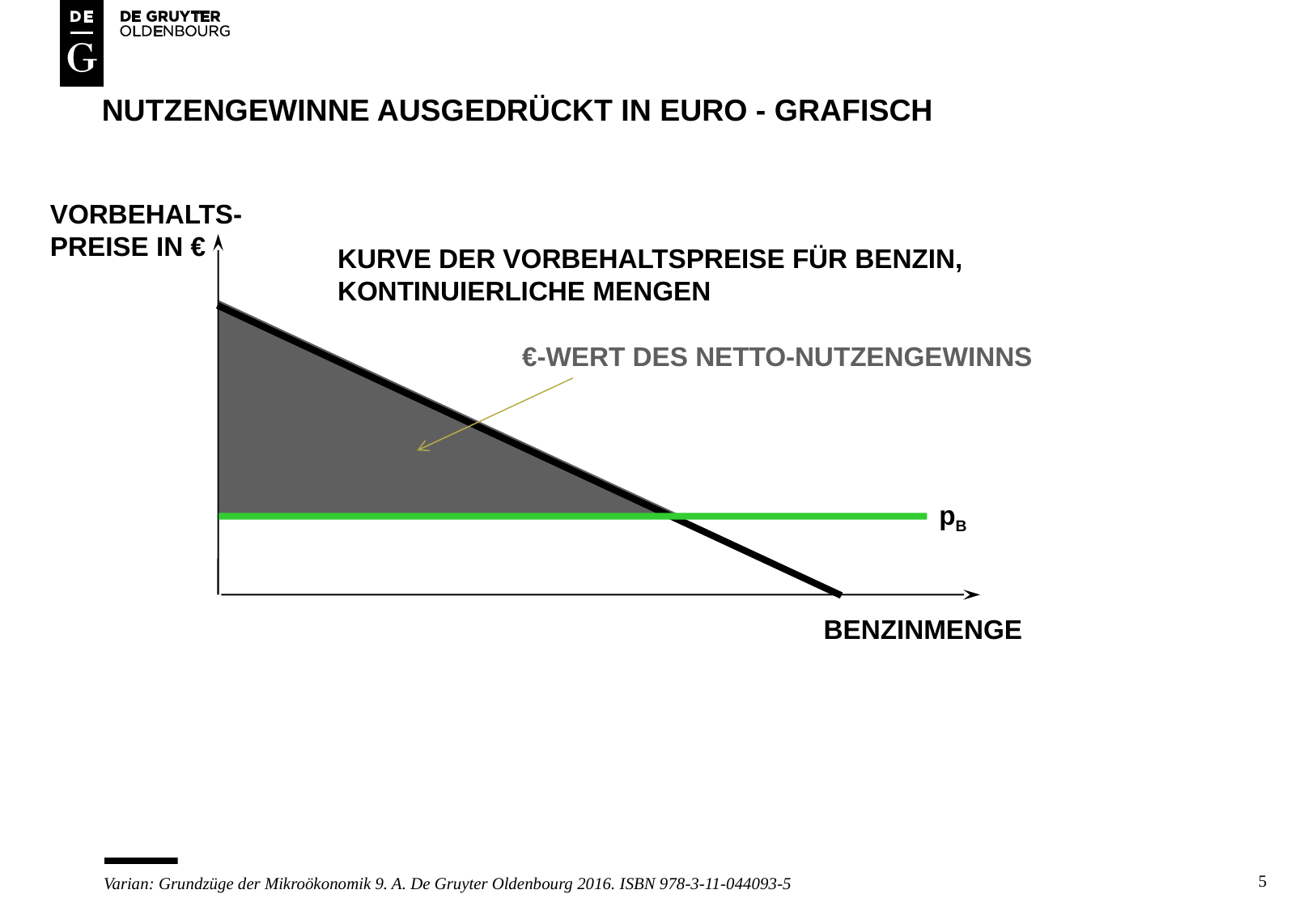

# Nutzengewinne ausgedrückt in euro - grafisch

VORBEHALTS-
PREISE IN €

KURVE DER VORBEHALTSPREISE FÜR BENZIN,
KONTINUIERLICHE MENGEN

€-WERT DES NETTO-NUTZENGEWINNS
pB

BENZINMENGE
5
Varian: Grundzüge der Mikroökonomik 9. A. De Gruyter Oldenbourg 2016. ISBN 978-3-11-044093-5